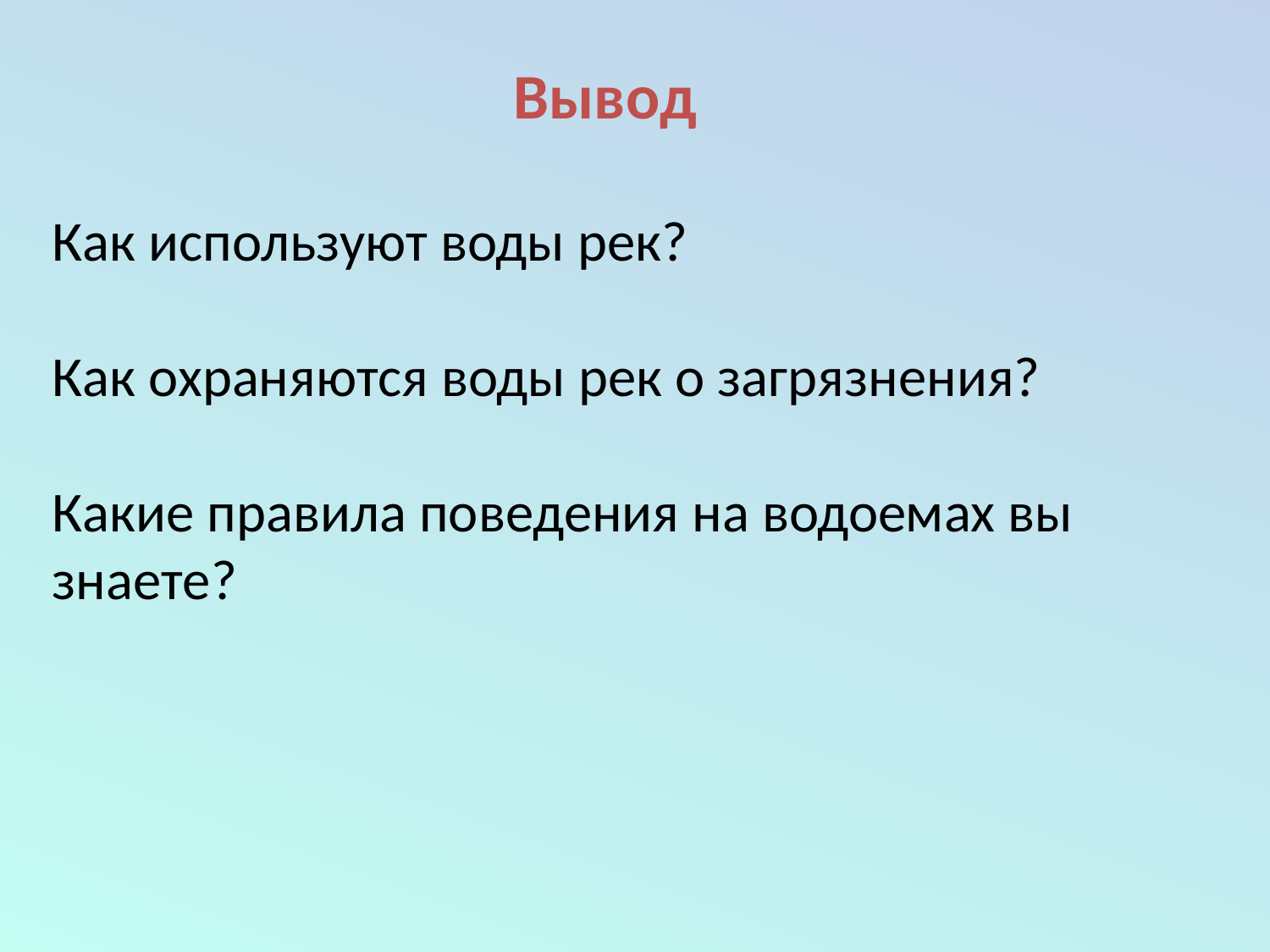

Вывод
Как используют воды рек?

Как охраняются воды рек о загрязнения?

Какие правила поведения на водоемах вы знаете?